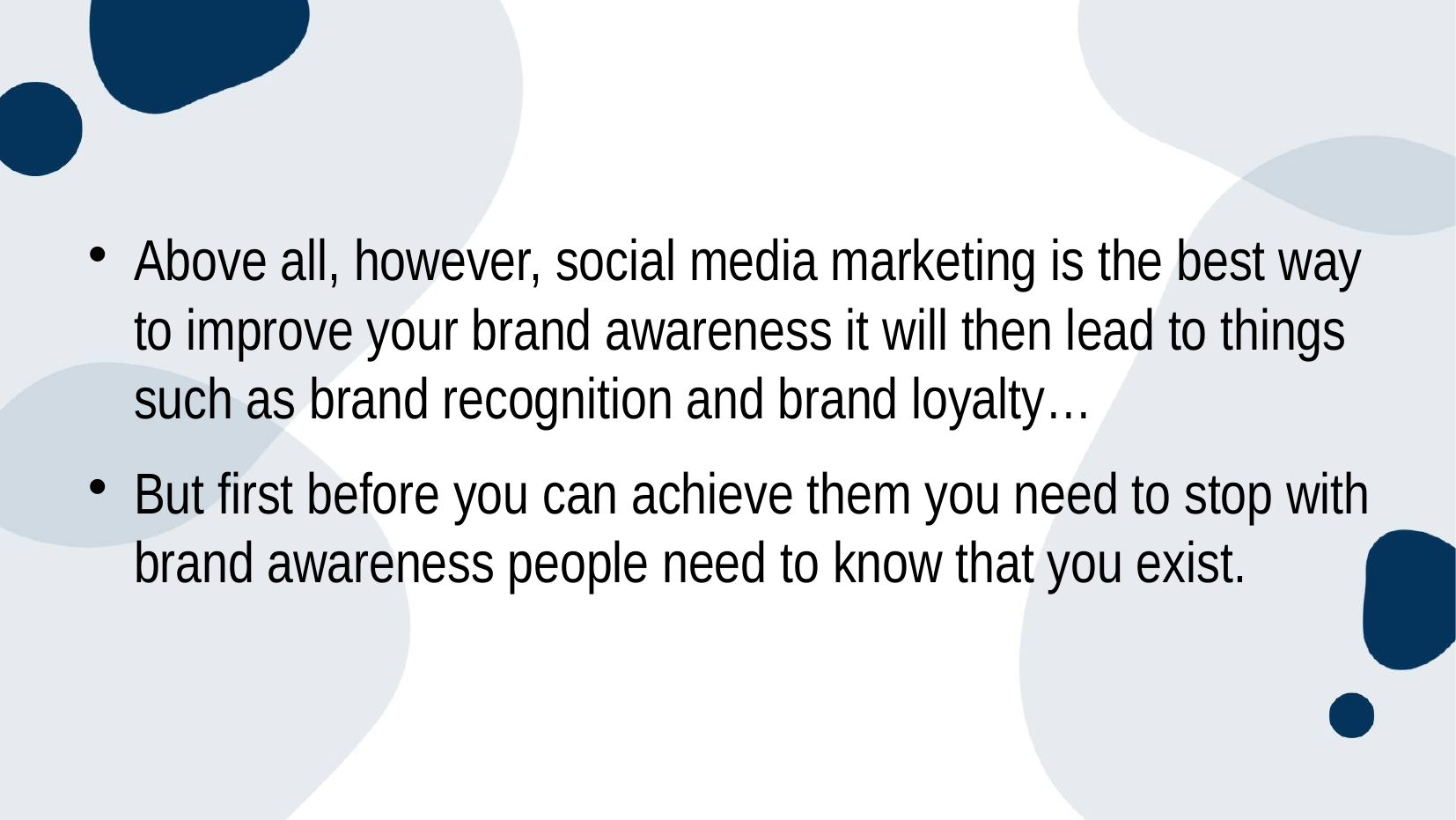

Above all, however, social media marketing is the best way to improve your brand awareness it will then lead to things such as brand recognition and brand loyalty…
But first before you can achieve them you need to stop with brand awareness people need to know that you exist.